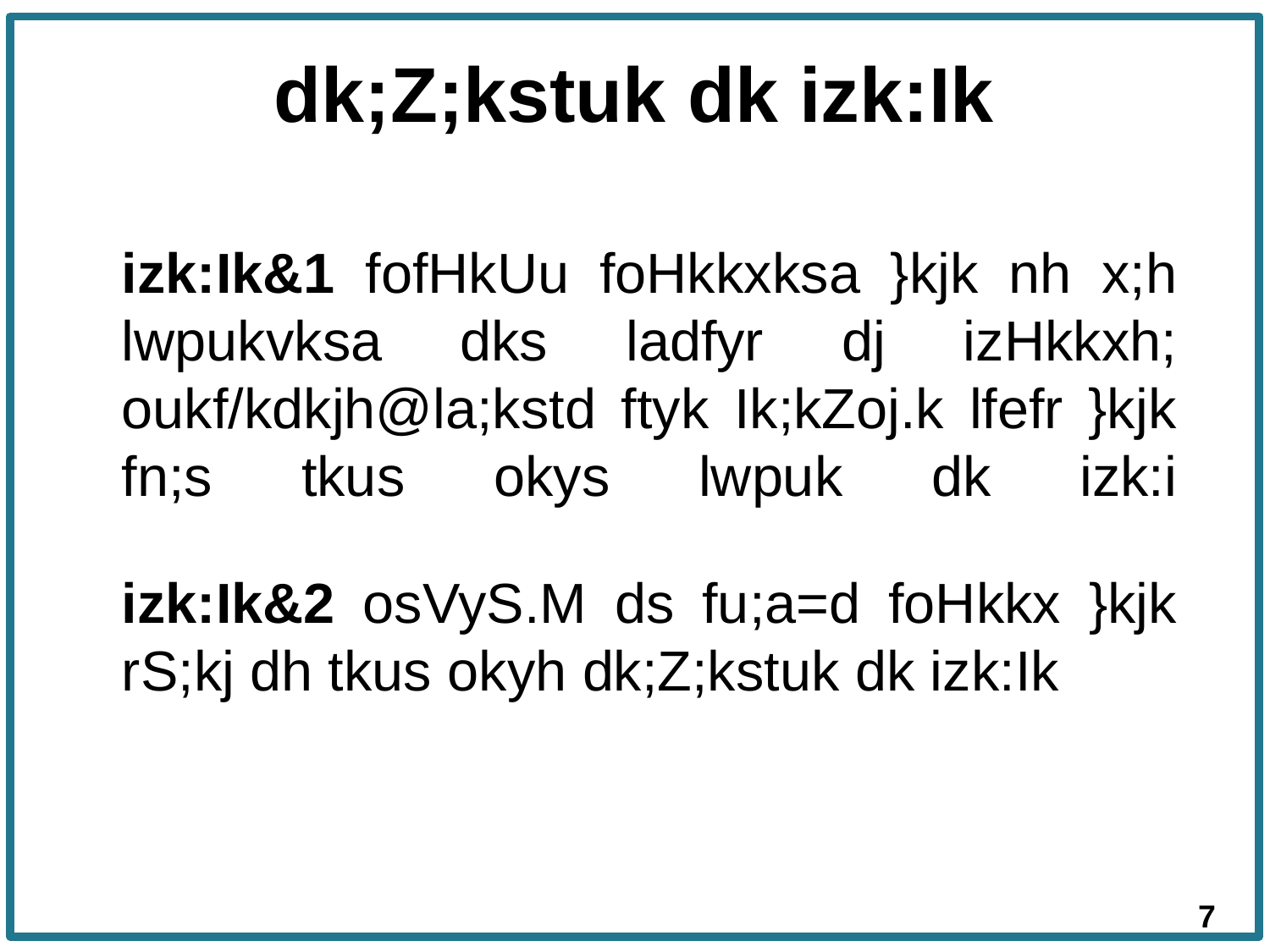

dk;Z;kstuk dk izk:Ik
# izk:Ik&1 fofHkUu foHkkxksa }kjk nh x;h lwpukvksa dks ladfyr dj izHkkxh; oukf/kdkjh@la;kstd ftyk Ik;kZoj.k lfefr }kjk fn;s tkus okys lwpuk dk izk:i izk:Ik&2 osVyS.M ds fu;a=d foHkkx }kjk rS;kj dh tkus okyh dk;Z;kstuk dk izk:Ik
7